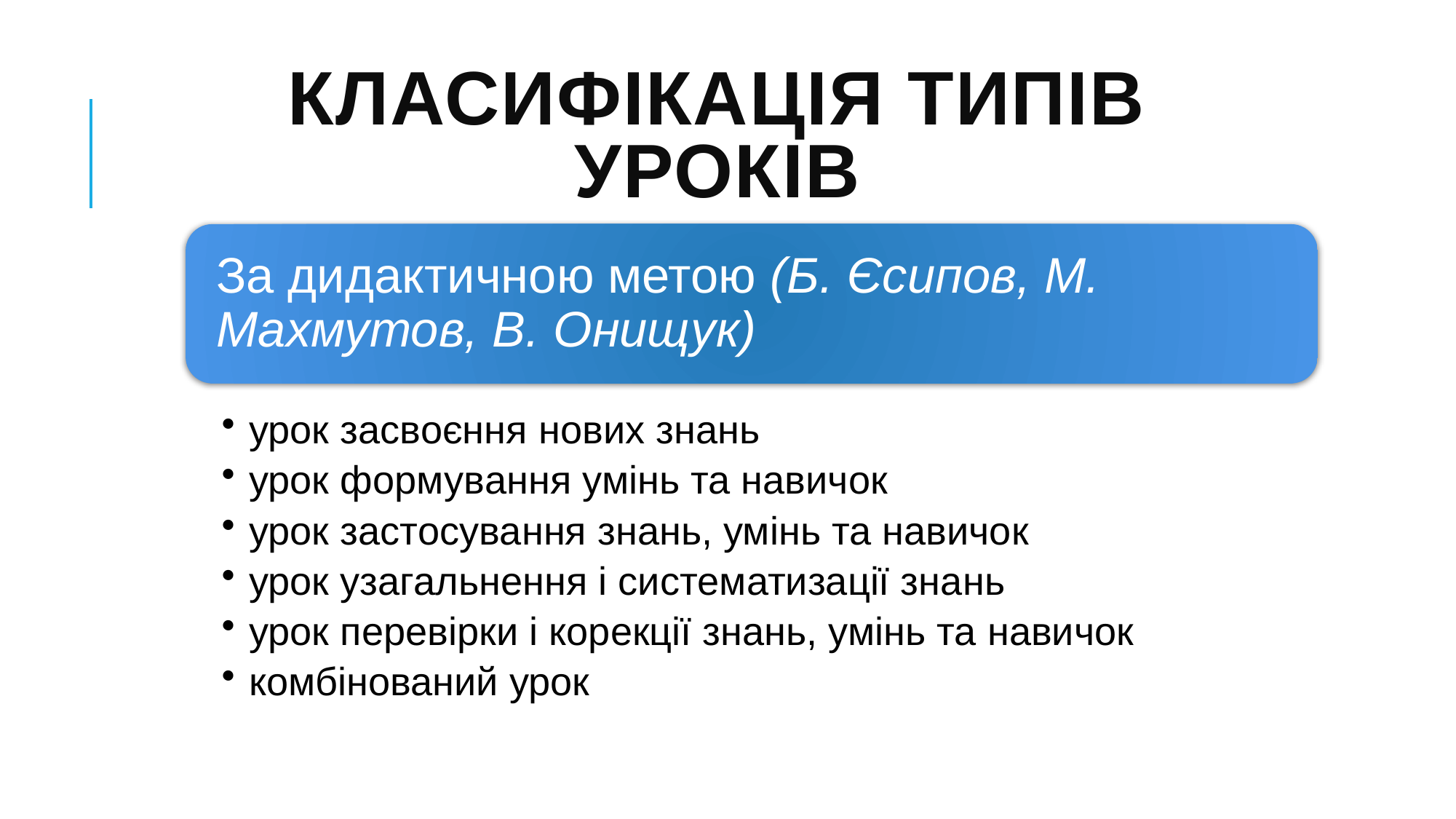

# Класифікація типів уроків
За дидактичною метою (Б. Єсипов, М. Махмутов, В. Онищук)

урок засвоєння нових знань
урок формування умінь та навичок
урок застосування знань, умінь та навичок
урок узагальнення і систематизації знань
урок перевірки і корекції знань, умінь та навичок
комбінований урок